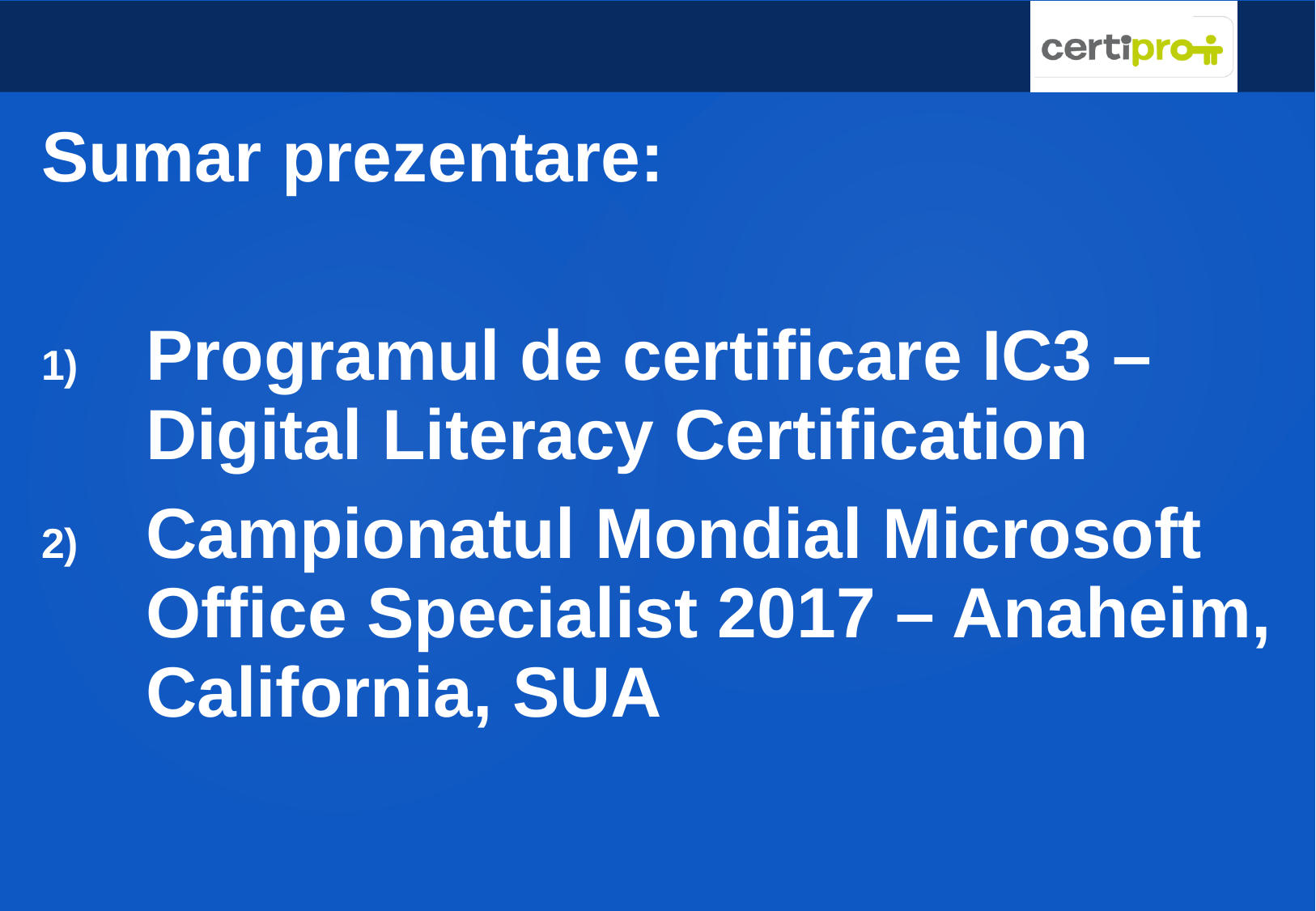

Sumar prezentare:

Programul de certificare IC3 – Digital Literacy Certification
Campionatul Mondial Microsoft Office Specialist 2017 – Anaheim, California, SUA